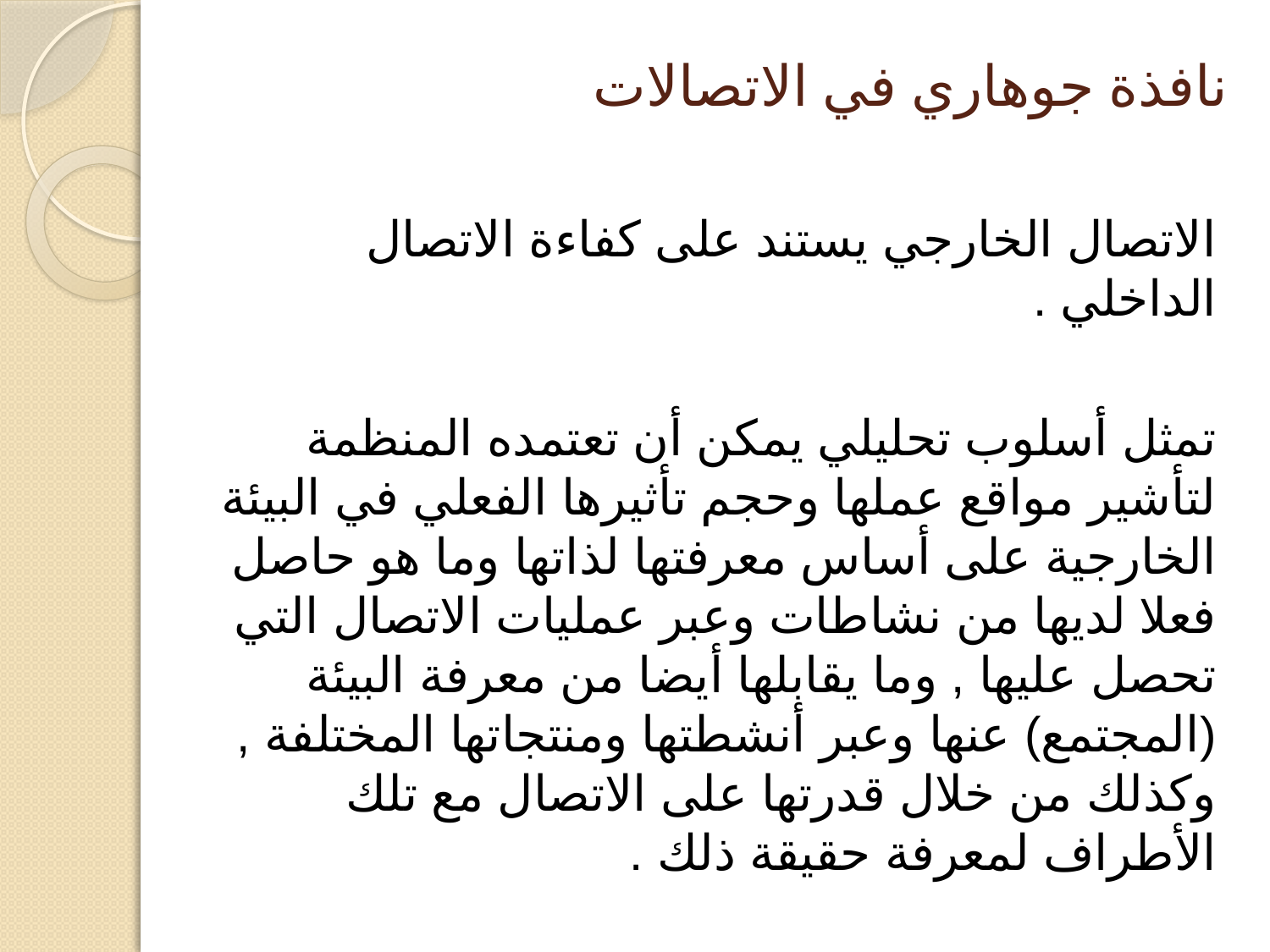

# نافذة جوهاري في الاتصالات
الاتصال الخارجي يستند على كفاءة الاتصال الداخلي .

تمثل أسلوب تحليلي يمكن أن تعتمده المنظمة لتأشير مواقع عملها وحجم تأثيرها الفعلي في البيئة الخارجية على أساس معرفتها لذاتها وما هو حاصل فعلا لديها من نشاطات وعبر عمليات الاتصال التي تحصل عليها , وما يقابلها أيضا من معرفة البيئة (المجتمع) عنها وعبر أنشطتها ومنتجاتها المختلفة , وكذلك من خلال قدرتها على الاتصال مع تلك الأطراف لمعرفة حقيقة ذلك .